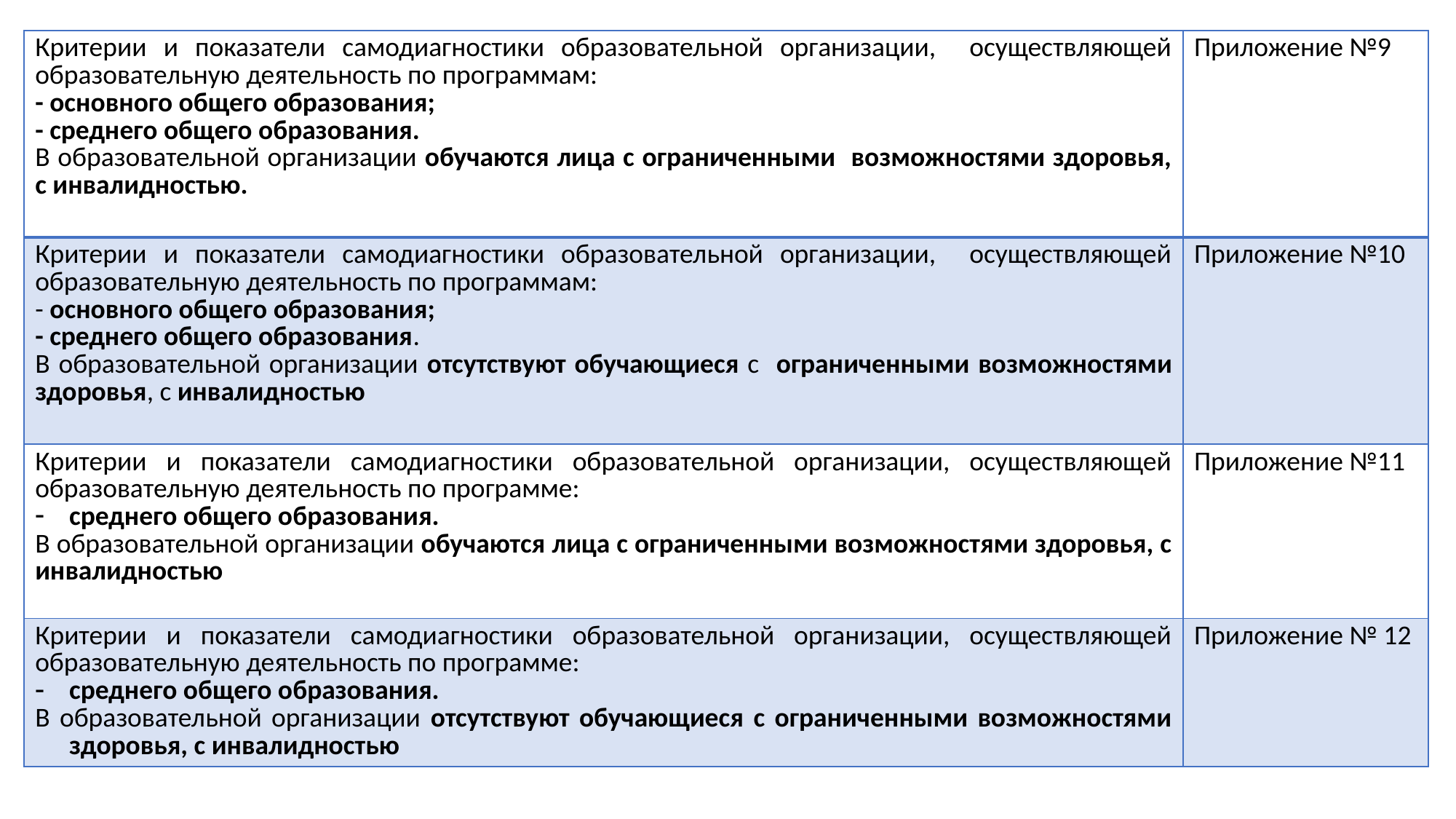

| Критерии и показатели самодиагностики образовательной организации, осуществляющей образовательную деятельность по программам: - основного общего образования; - среднего общего образования. В образовательной организации обучаются лица с ограниченными возможностями здоровья, с инвалидностью. | Приложение №9 |
| --- | --- |
| Критерии и показатели самодиагностики образовательной организации, осуществляющей образовательную деятельность по программам: - основного общего образования; - среднего общего образования. В образовательной организации отсутствуют обучающиеся с ограниченными возможностями здоровья, с инвалидностью | Приложение №10 |
| Критерии и показатели самодиагностики образовательной организации, осуществляющей образовательную деятельность по программе: среднего общего образования. В образовательной организации обучаются лица с ограниченными возможностями здоровья, с инвалидностью | Приложение №11 |
| Критерии и показатели самодиагностики образовательной организации, осуществляющей образовательную деятельность по программе: среднего общего образования. В образовательной организации отсутствуют обучающиеся с ограниченными возможностями здоровья, с инвалидностью | Приложение № 12 |